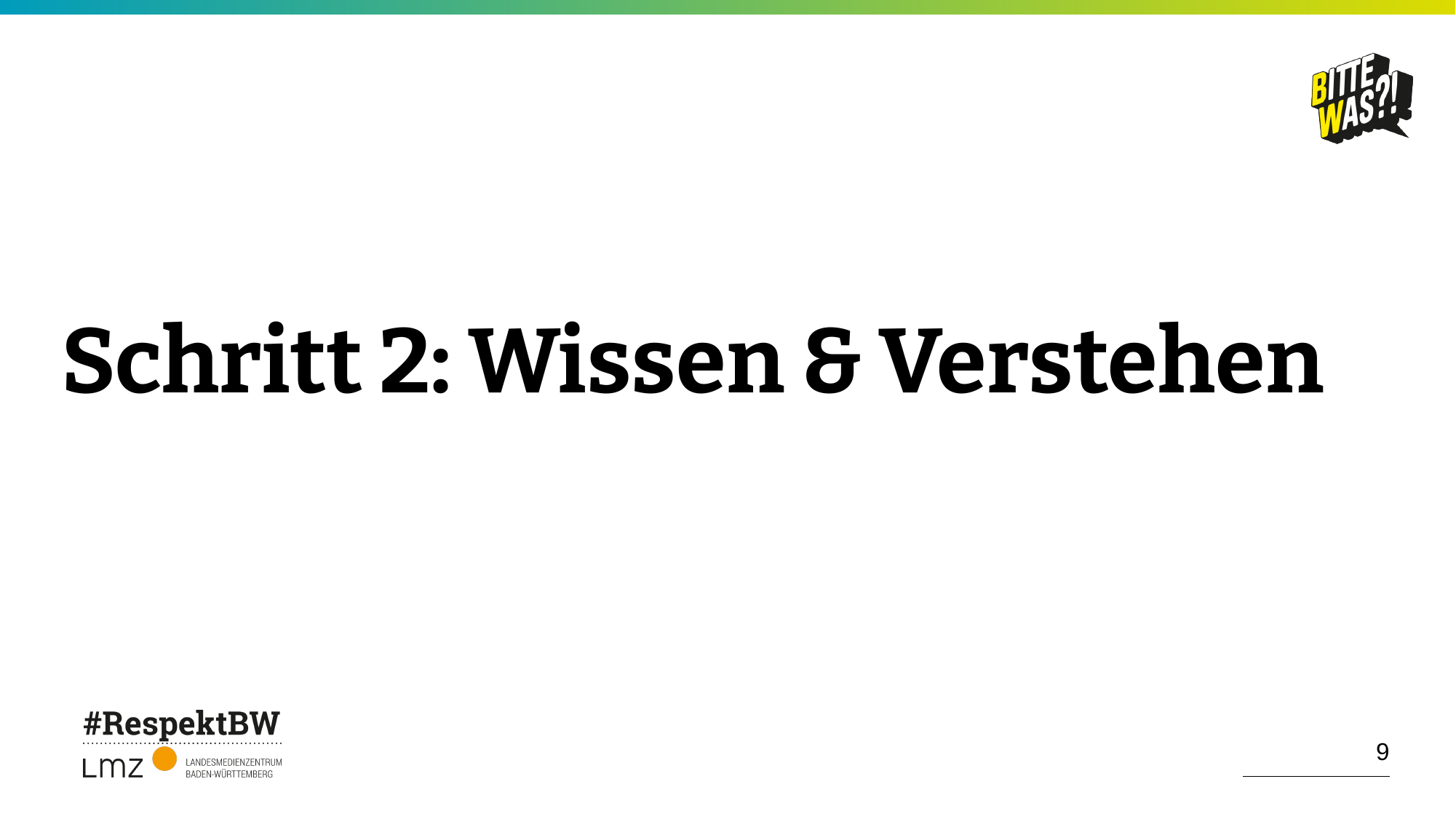

# Schritt 2: Wissen & Verstehen
9